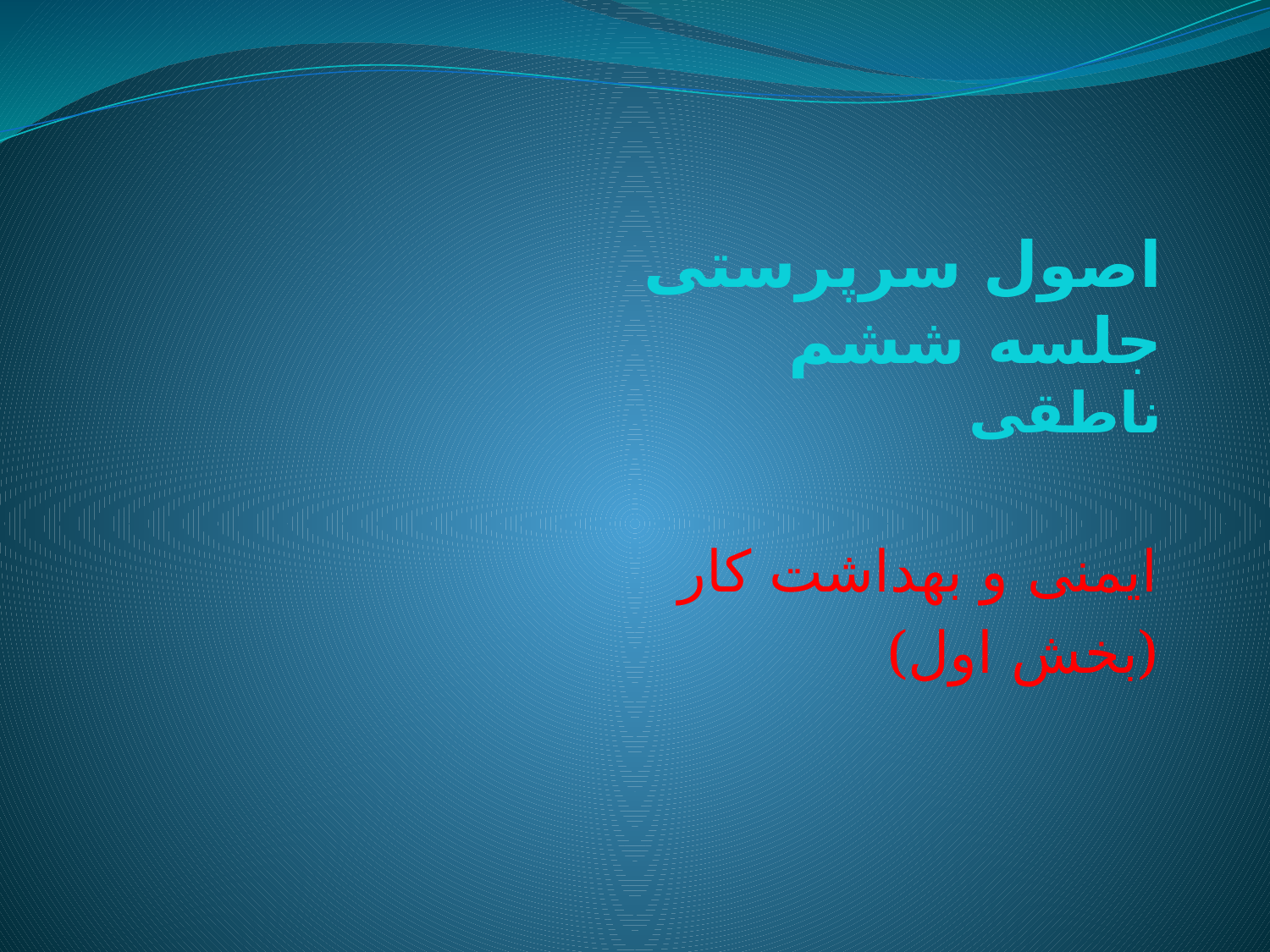

# اصول سرپرستی جلسه ششم ناطقی

ایمنی و بهداشت کار
(بخش اول)